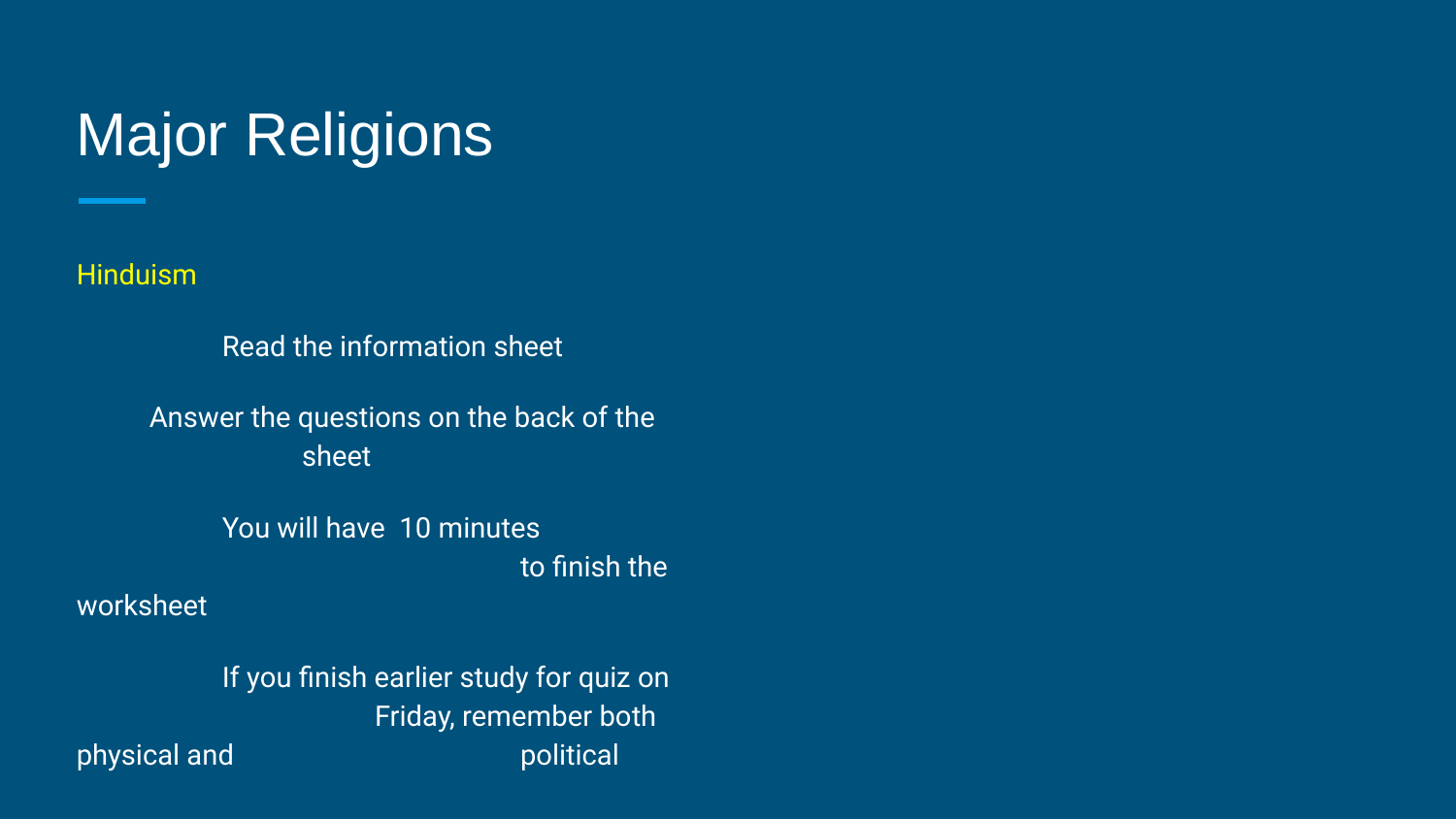

# Major Religions
Hinduism
	Read the information sheet
Answer the questions on the back of the	 sheet
	You will have  10 minutes				 to finish the worksheet
	If you finish earlier study for quiz on		 Friday, remember both physical and		 political